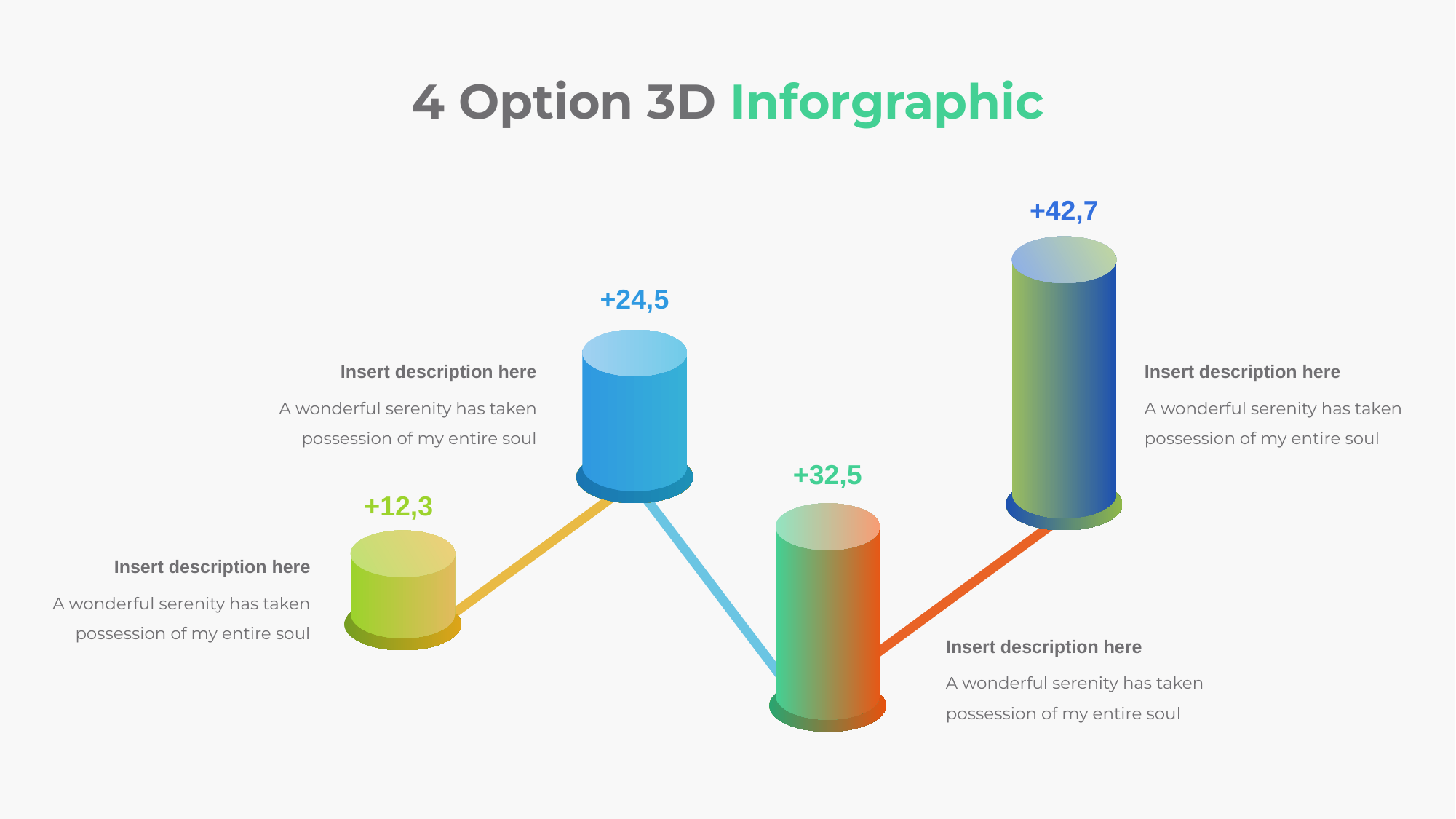

4 Option 3D Inforgraphic
+42,7

Insert description here
A wonderful serenity has taken possession of my entire soul
Insert description here
A wonderful serenity has taken possession of my entire soul
Insert description here
A wonderful serenity has taken possession of my entire soul
Insert description here
A wonderful serenity has taken possession of my entire soul
+24,5
+32,5
+12,3